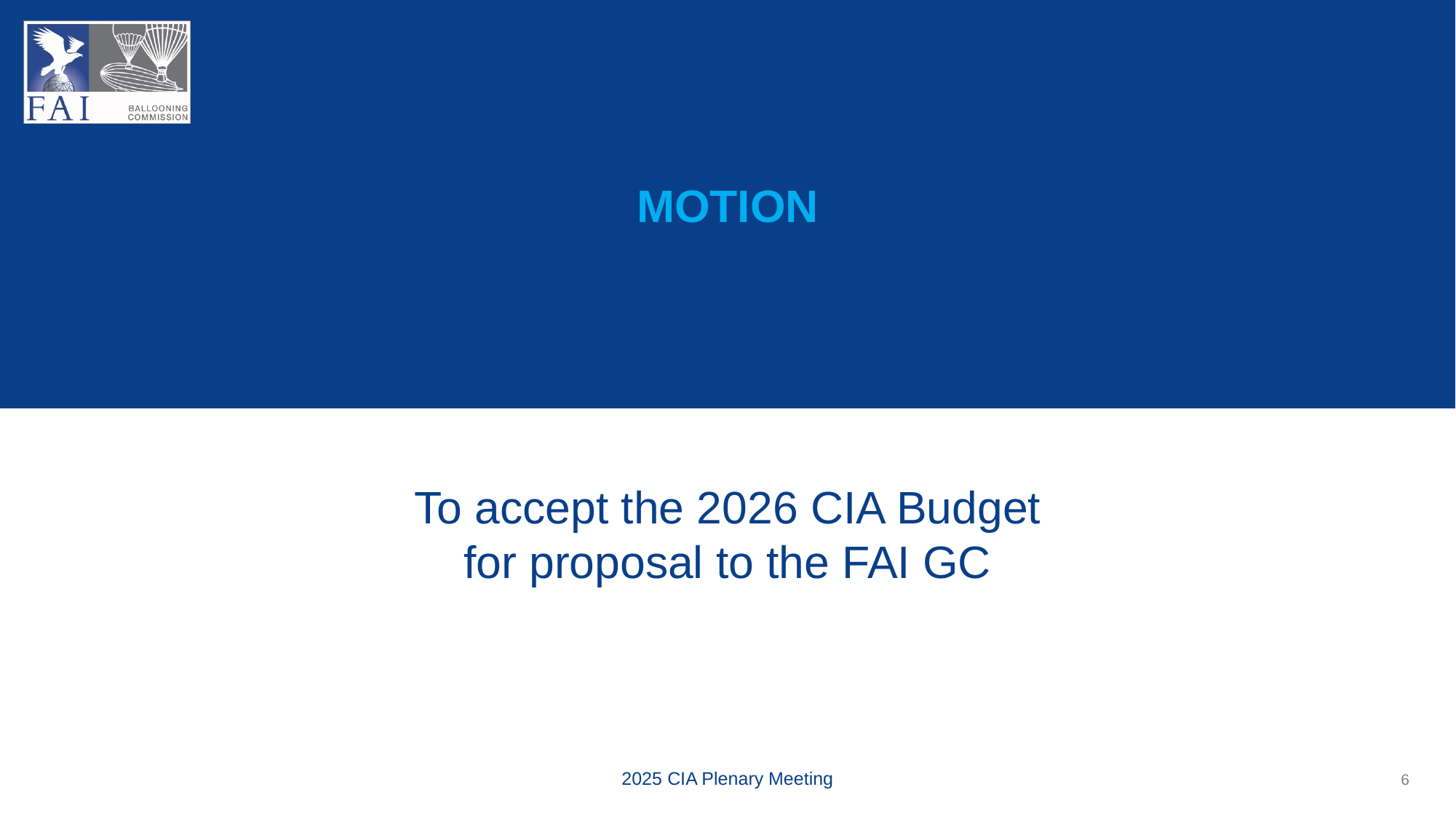

Motion
To accept the 2026 CIA Budget for proposal to the FAI GC